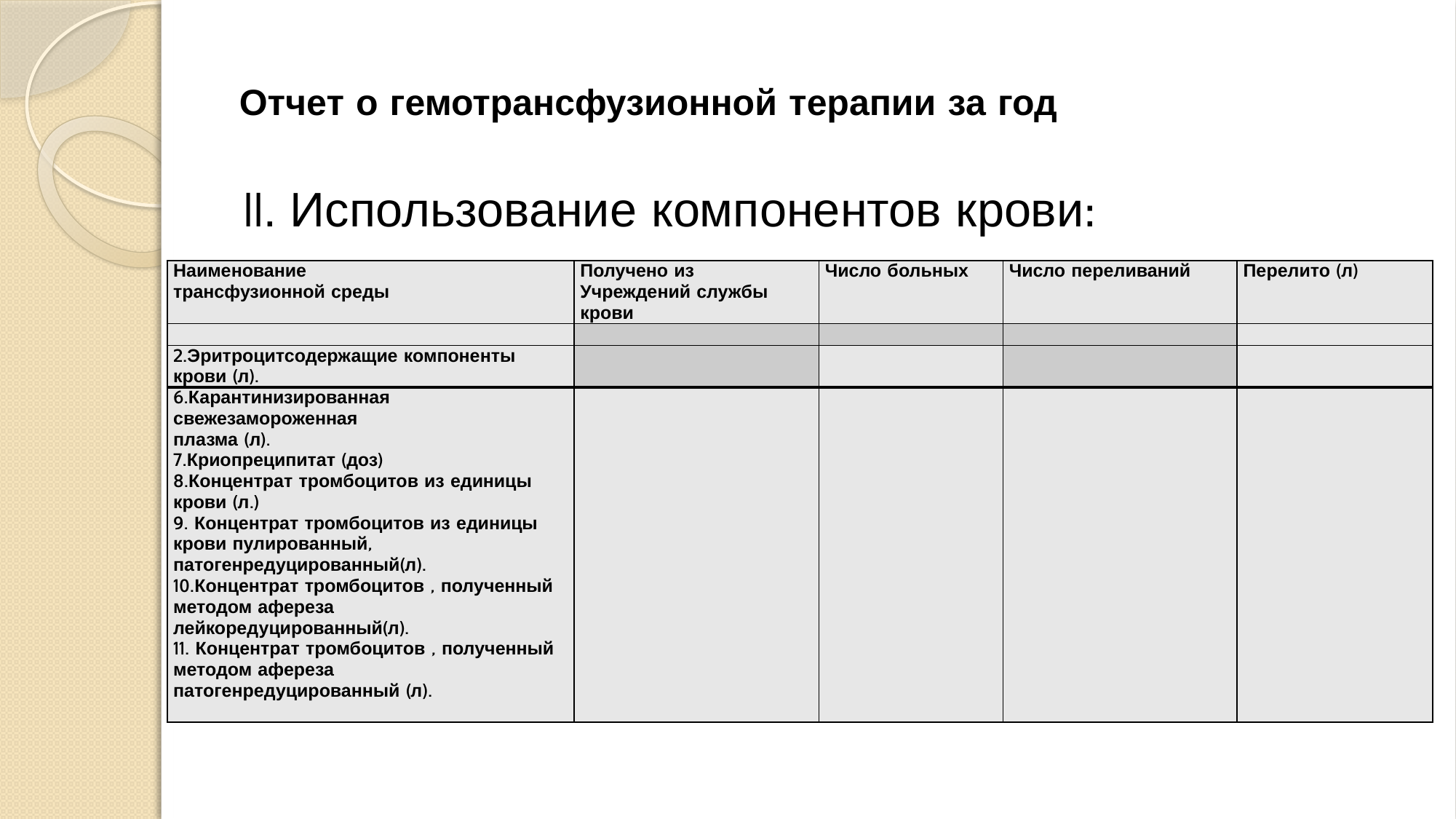

# Отчет о гемотрансфузионной терапии за год
II. Использование компонентов крови:

| Наименование трансфузионной среды | Получено из Учреждений службы крови | Число больных | Число переливаний | Перелито (л) |
| --- | --- | --- | --- | --- |
|  |  |  |  |  |
| 2.Эритроцитсодержащие компоненты крови (л). |  |  |  |  |
| 6.Карантинизированная свежезамороженная плазма (л). 7.Криопреципитат (доз) 8.Концентрат тромбоцитов из единицы крови (л.) 9. Концентрат тромбоцитов из единицы крови пулированный, патогенредуцированный(л). 10.Концентрат тромбоцитов , полученный методом афереза лейкоредуцированный(л). 11. Концентрат тромбоцитов , полученный методом афереза патогенредуцированный (л). |  |  |  |  |